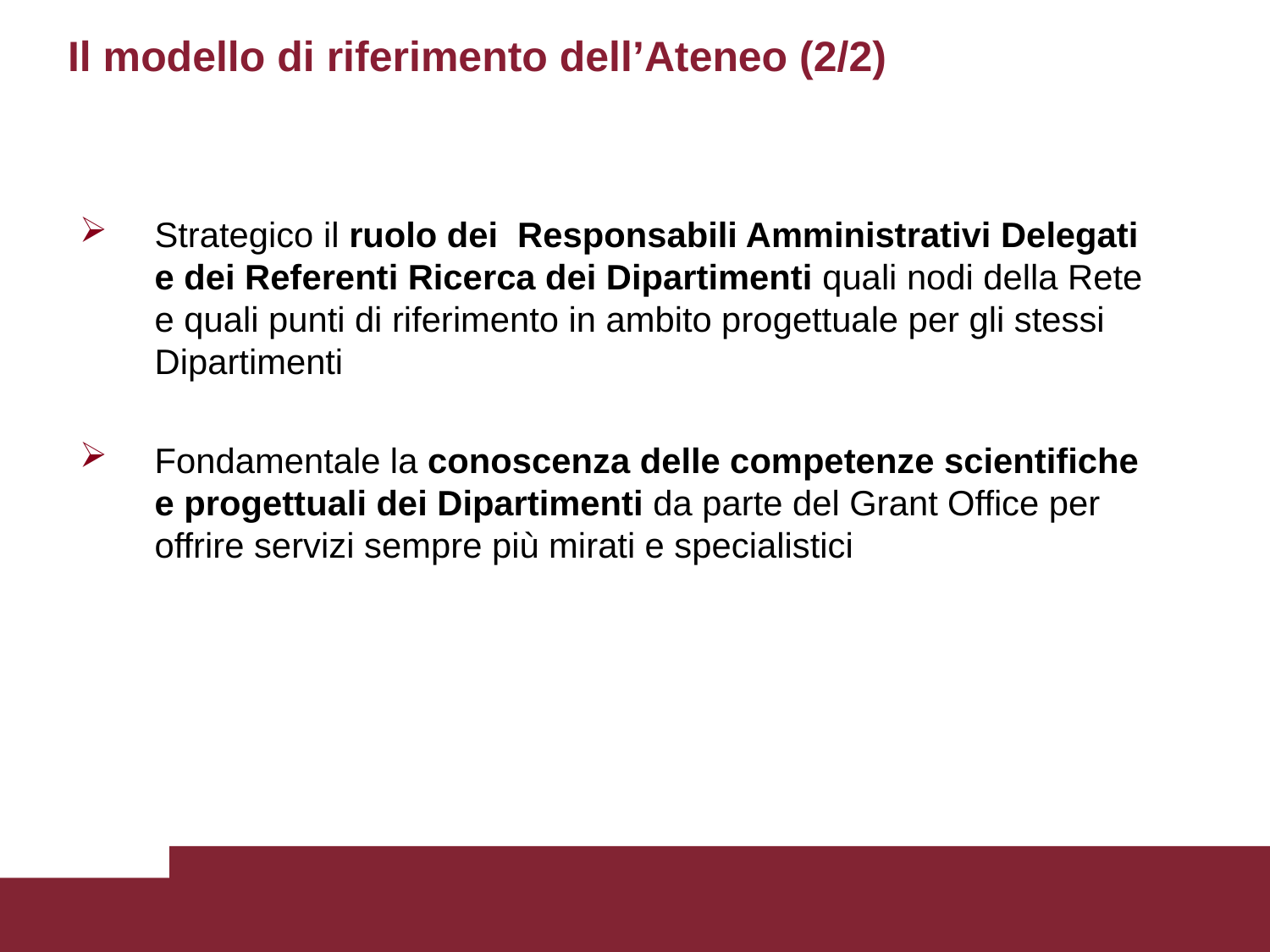

Il modello di riferimento dell’Ateneo (2/2)
Strategico il ruolo dei  Responsabili Amministrativi Delegati e dei Referenti Ricerca dei Dipartimenti quali nodi della Rete e quali punti di riferimento in ambito progettuale per gli stessi Dipartimenti

Fondamentale la conoscenza delle competenze scientifiche e progettuali dei Dipartimenti da parte del Grant Office per offrire servizi sempre più mirati e specialistici